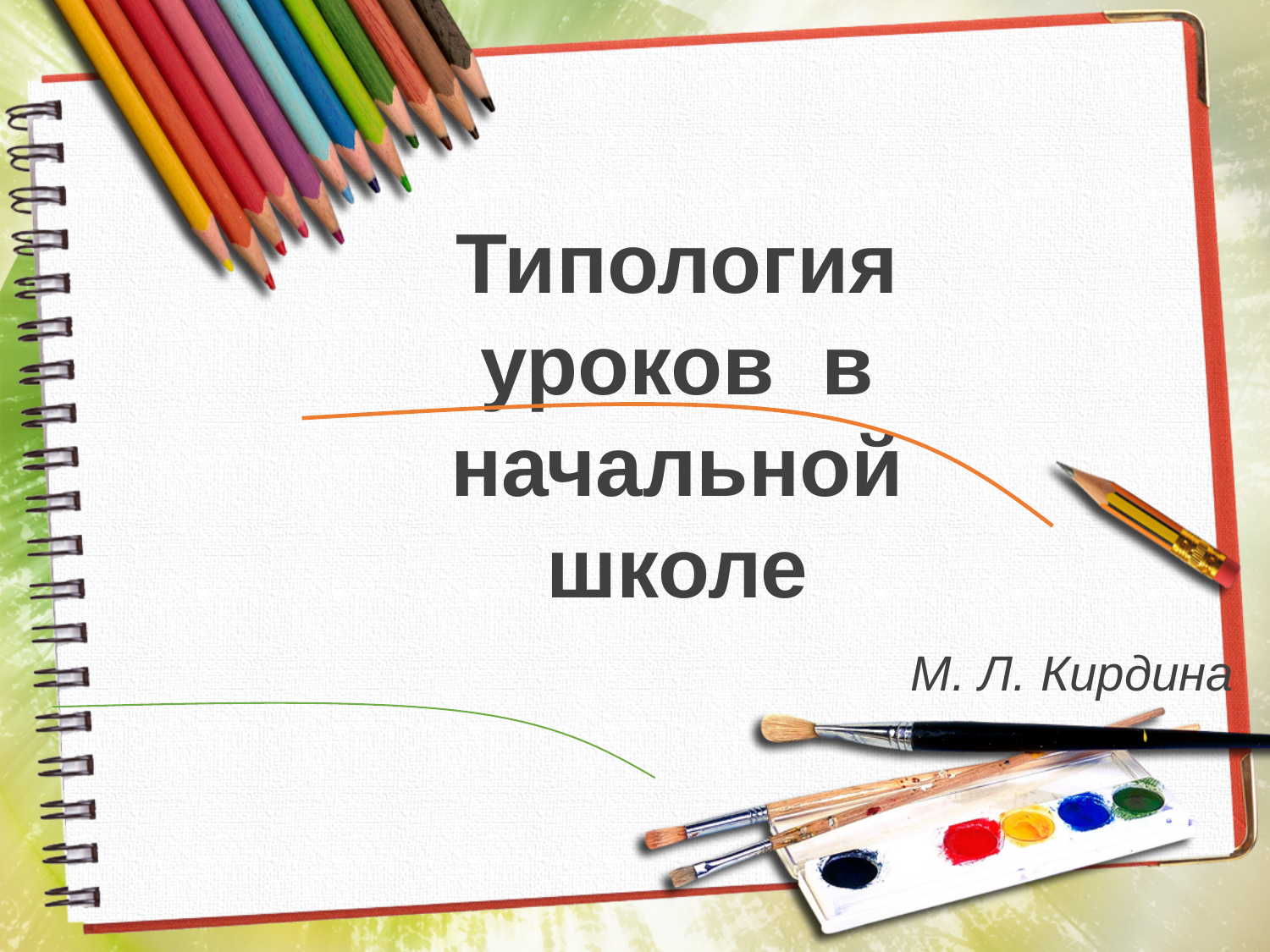

Типология уроков  в начальной школе

М. Л. Кирдина